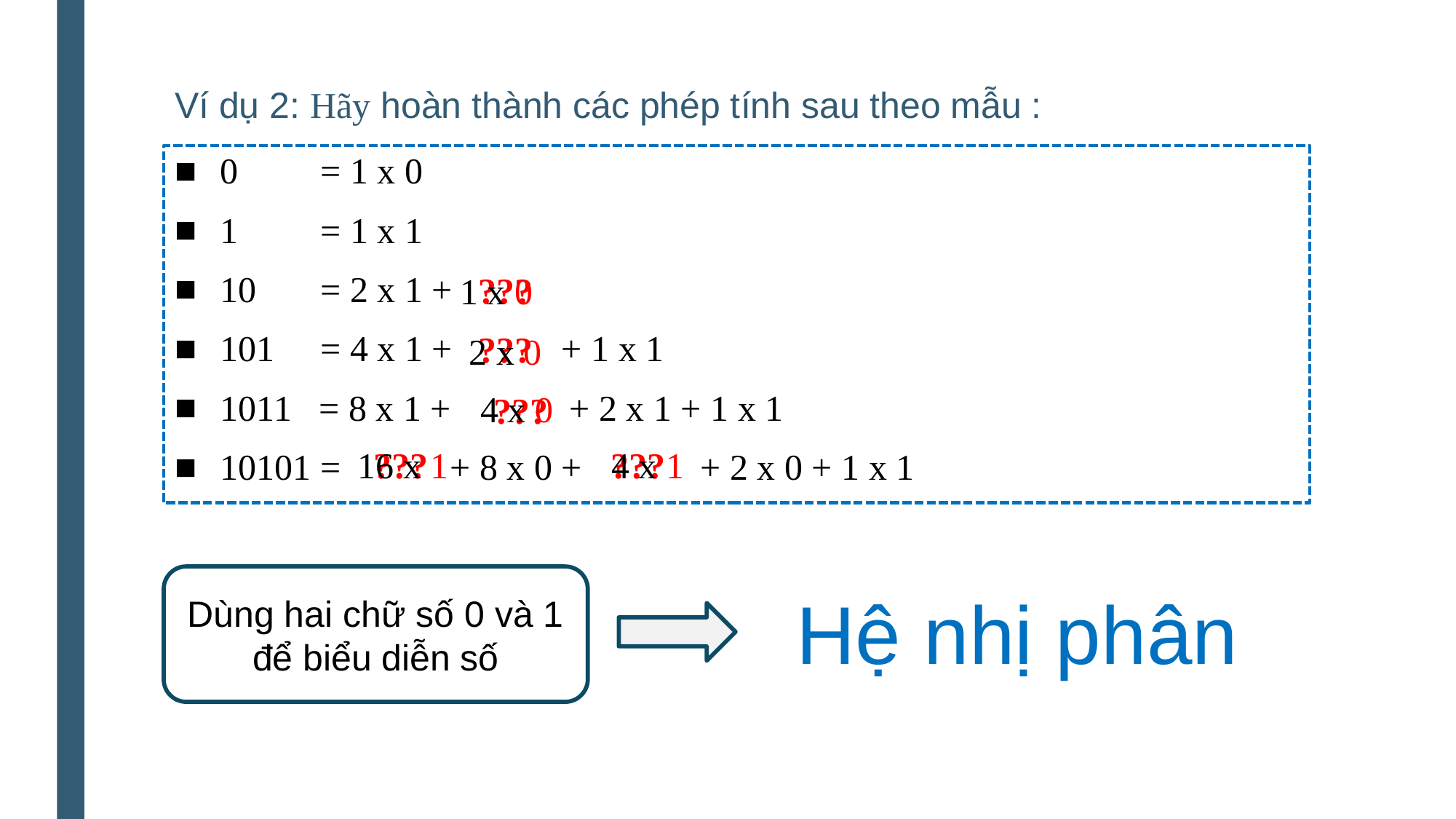

# Ví dụ 2: Hãy hoàn thành các phép tính sau theo mẫu :
0         = 1 x 0
1         = 1 x 1
10       = 2 x 1 +
101     = 4 x 1 +            + 1 x 1
1011   = 8 x 1 +             + 2 x 1 + 1 x 1
10101 =            + 8 x 0 +             + 2 x 0 + 1 x 1
???
1 x 0
???
2 x 0
4 x 0
???
16 x 1
???
???
4 x 1
Dùng hai chữ số 0 và 1 để biểu diễn số
Hệ nhị phân